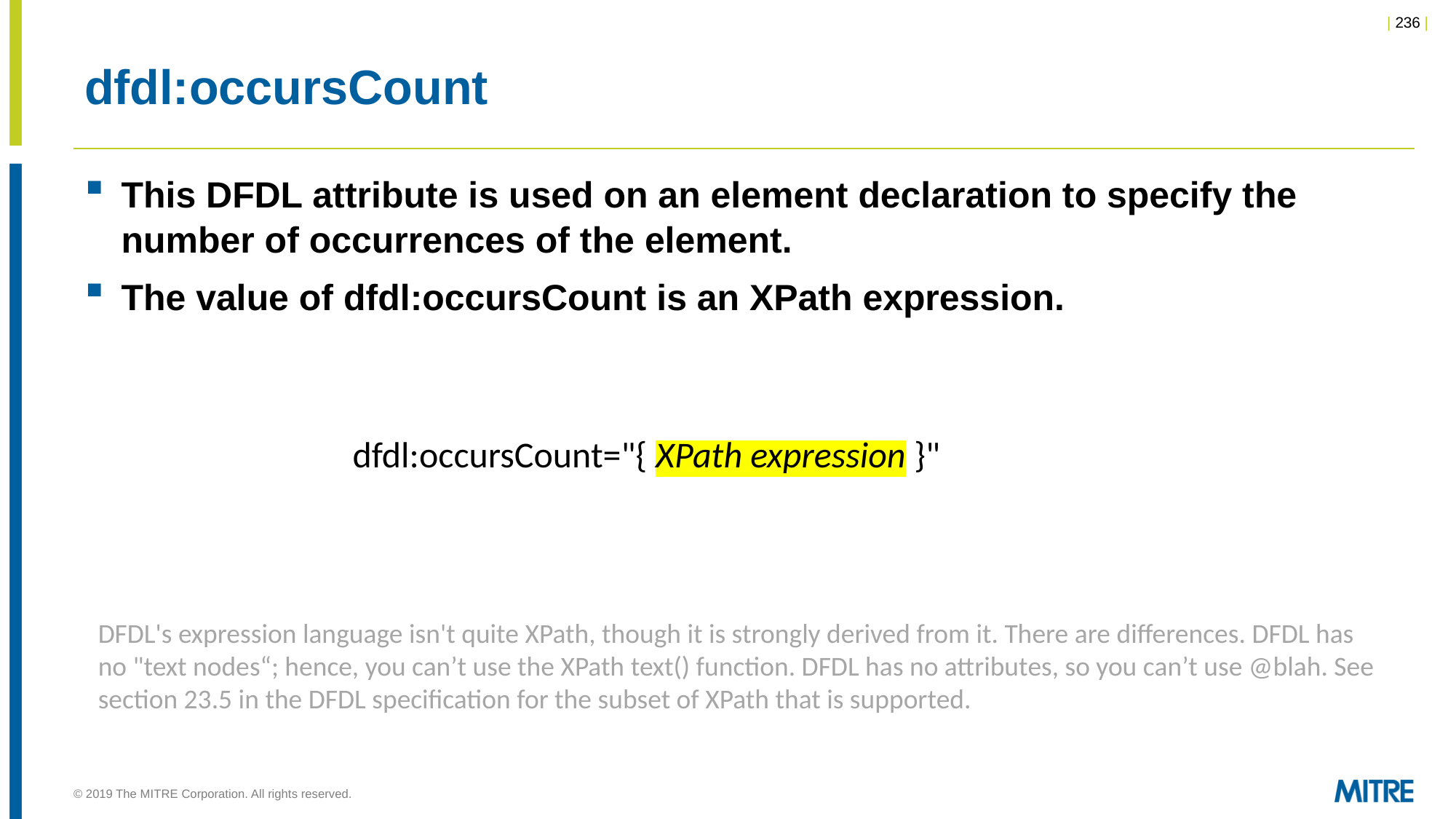

# dfdl:occursCount
This DFDL attribute is used on an element declaration to specify the number of occurrences of the element.
The value of dfdl:occursCount is an XPath expression.
dfdl:occursCount="{ XPath expression }"
DFDL's expression language isn't quite XPath, though it is strongly derived from it. There are differences. DFDL has no "text nodes“; hence, you can’t use the XPath text() function. DFDL has no attributes, so you can’t use @blah. See section 23.5 in the DFDL specification for the subset of XPath that is supported.
© 2019 The MITRE Corporation. All rights reserved.